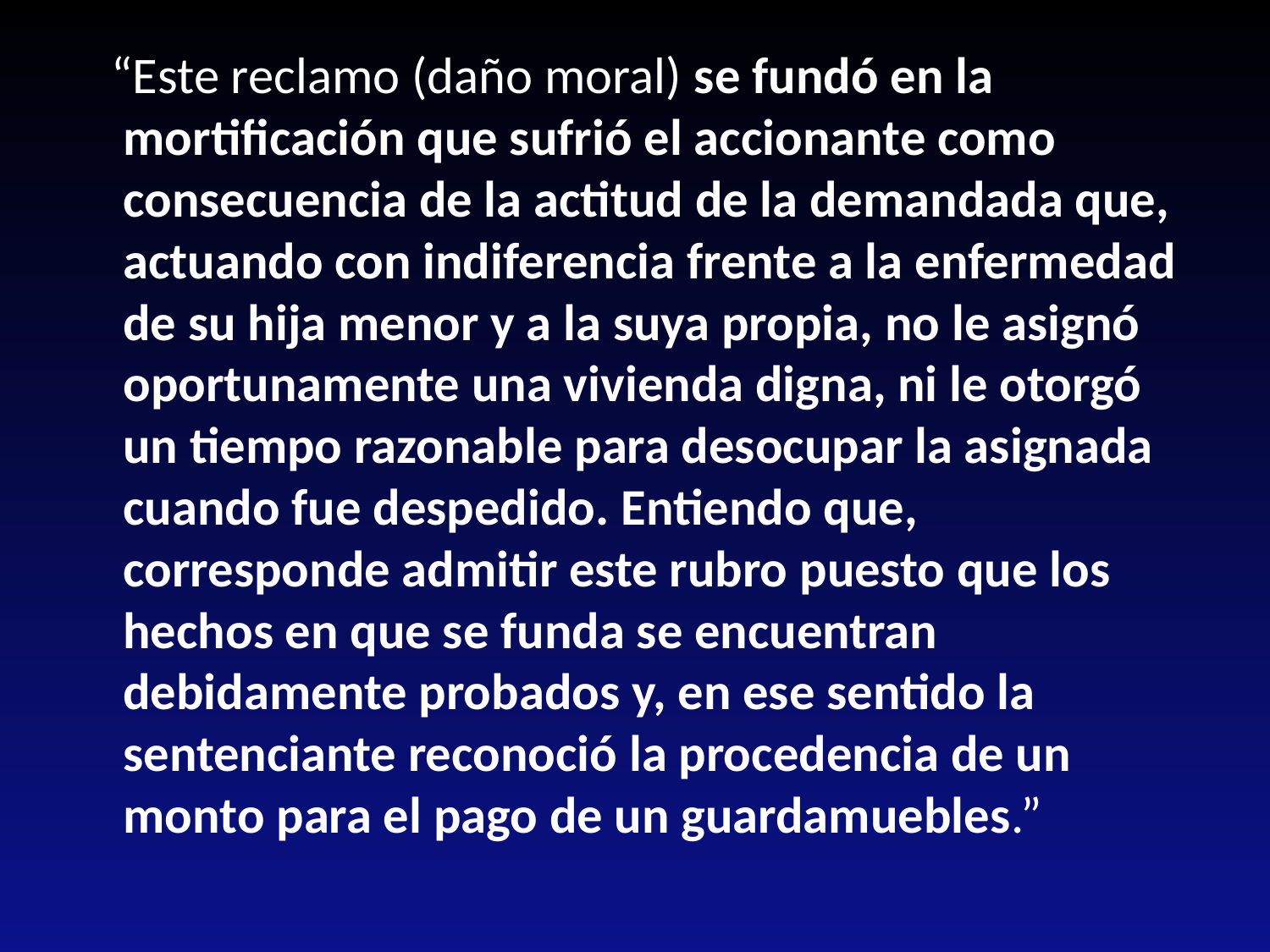

“Este reclamo (daño moral) se fundó en la mortificación que sufrió el accionante como consecuencia de la actitud de la demandada que, actuando con indiferencia frente a la enfermedad de su hija menor y a la suya propia, no le asignó oportunamente una vivienda digna, ni le otorgó un tiempo razonable para desocupar la asignada cuando fue despedido. Entiendo que, corresponde admitir este rubro puesto que los hechos en que se funda se encuentran debidamente probados y, en ese sentido la sentenciante reconoció la procedencia de un monto para el pago de un guardamuebles.”